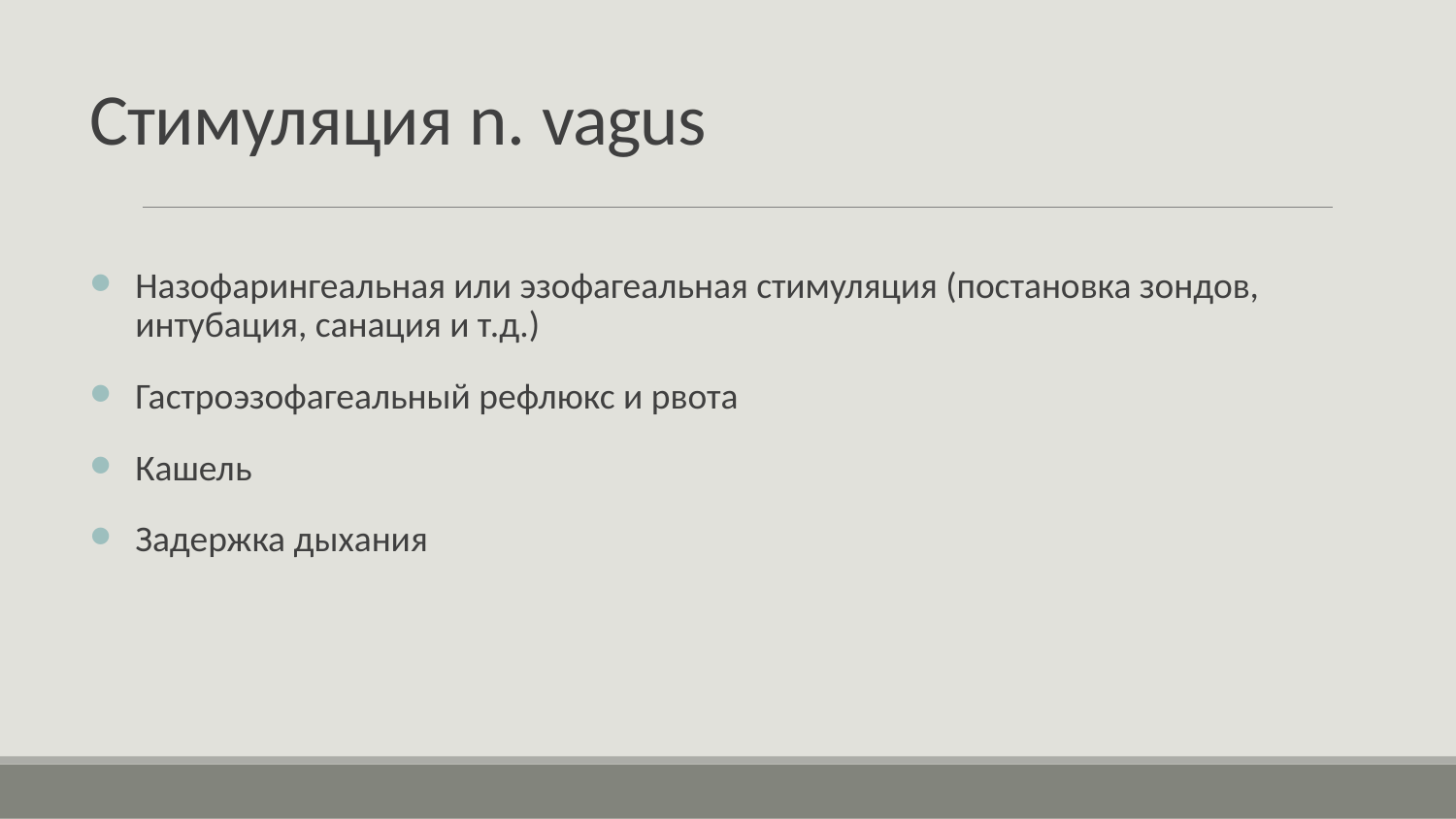

# Стимуляция n. vagus

Назофарингеальная или эзофагеальная стимуляция (постановка зондов, интубация, санация и т.д.)
Гастроэзофагеальный рефлюкс и рвота
Кашель
Задержка дыхания